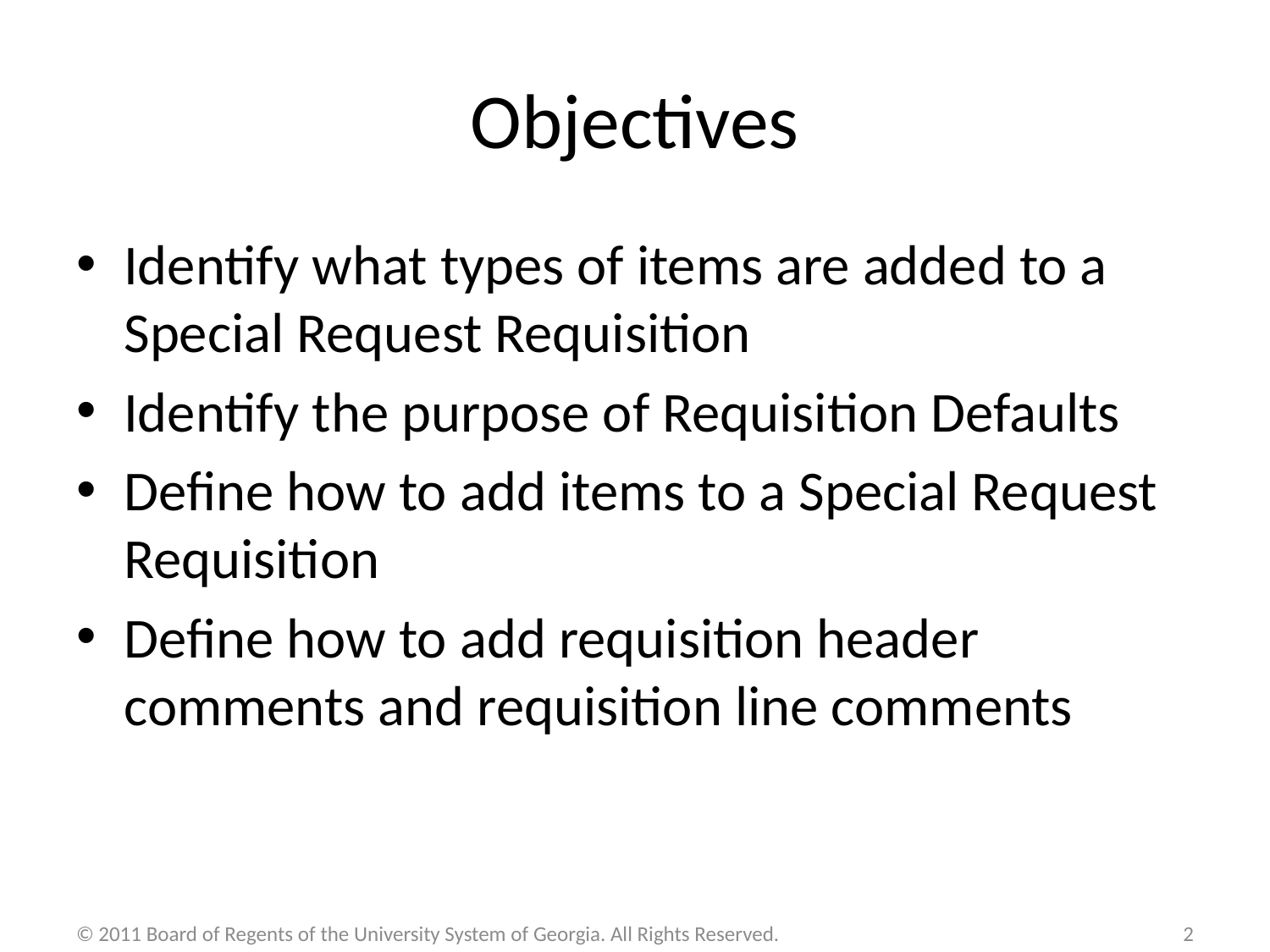

# Objectives
Identify what types of items are added to a Special Request Requisition
Identify the purpose of Requisition Defaults
Define how to add items to a Special Request Requisition
Define how to add requisition header comments and requisition line comments

© 2011 Board of Regents of the University System of Georgia. All Rights Reserved.
2